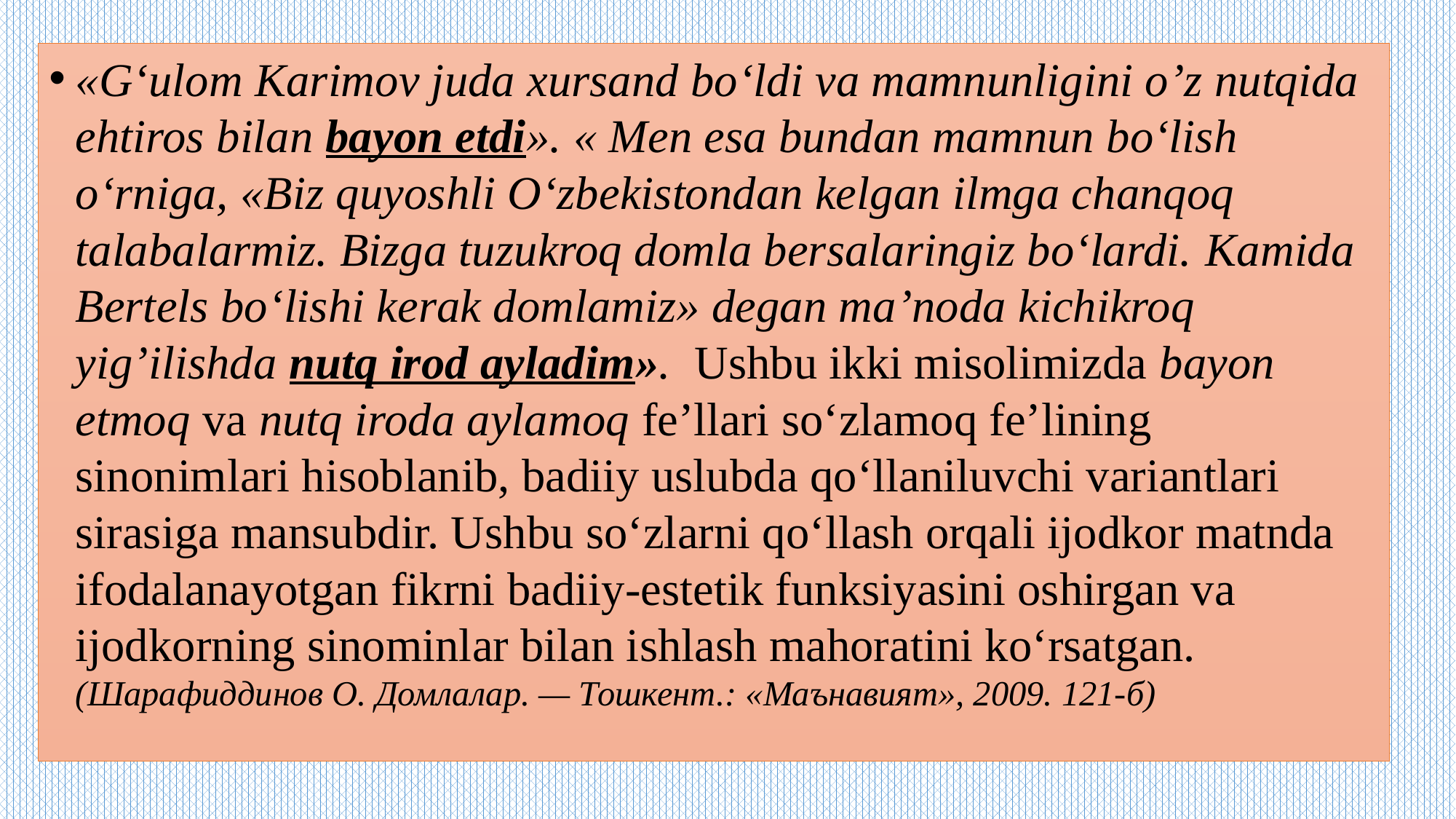

«G‘ulom Karimov juda xursand bo‘ldi va mamnunligini o’z nutqida ehtiros bilan bayon etdi». « Men esa bundan mamnun bo‘lish o‘rniga, «Biz quyoshli O‘zbekistondan kelgan ilmga chanqoq talabalarmiz. Bizga tuzukroq domla bersalaringiz bo‘lardi. Kamida Bertels bo‘lishi kerak domlamiz» degan ma’noda kichikroq yig’ilishda nutq irod ayladim».  Ushbu ikki misolimizda bayon etmoq va nutq iroda aylamoq fe’llari so‘zlamoq fe’lining sinonimlari hisoblanib, badiiy uslubda qo‘llaniluvchi variantlari sirasiga mansubdir. Ushbu so‘zlarni qo‘llash orqali ijodkor matnda ifodalanayotgan fikrni badiiy-estetik funksiyasini oshirgan va ijodkorning sinominlar bilan ishlash mahoratini ko‘rsatgan. (Шарафиддинов О. Домлалар. — Тошкент.: «Маънавият», 2009. 121-б)

#